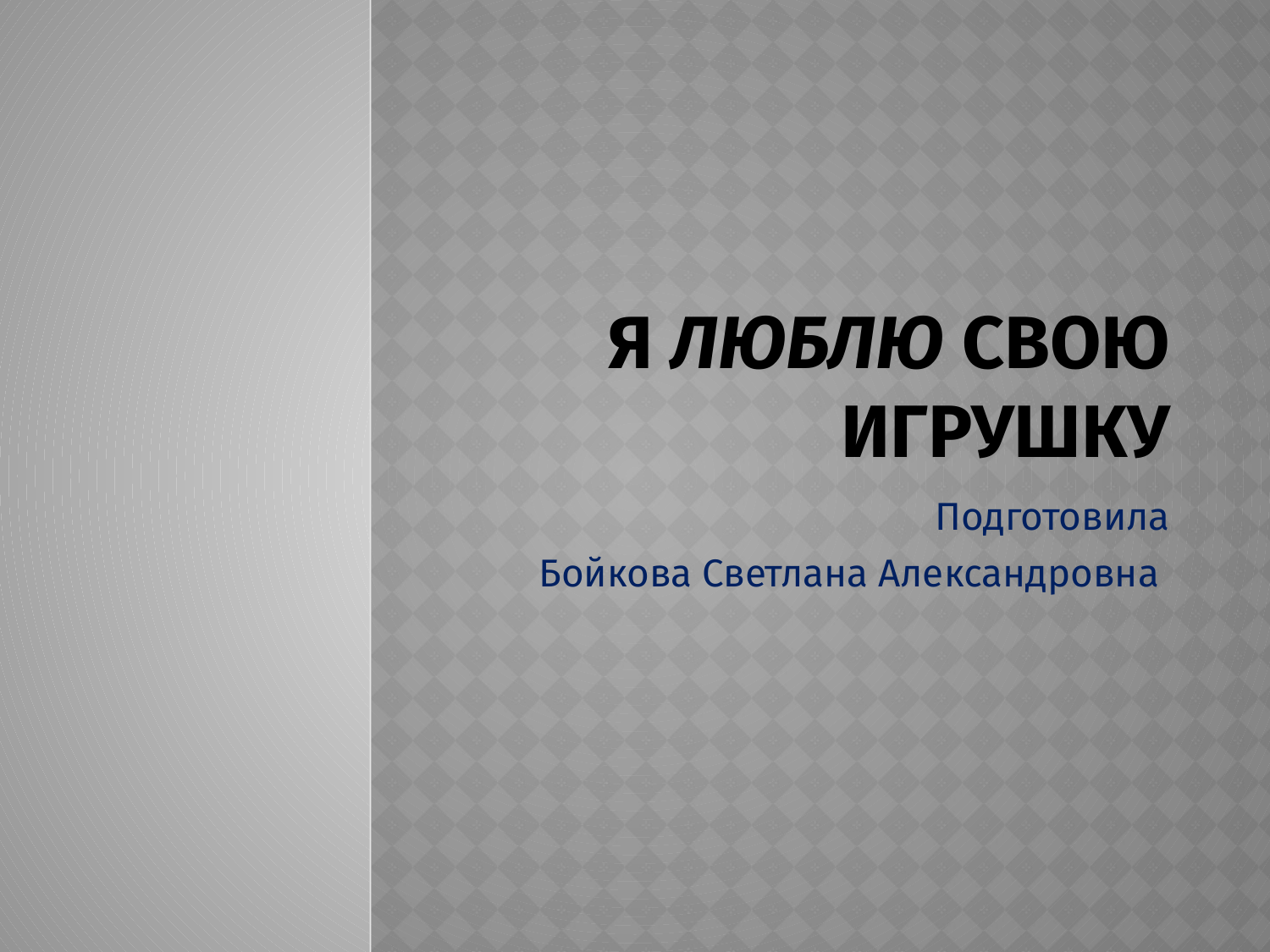

# Я люблю свою игрушку
Подготовила
Бойкова Светлана Александровна